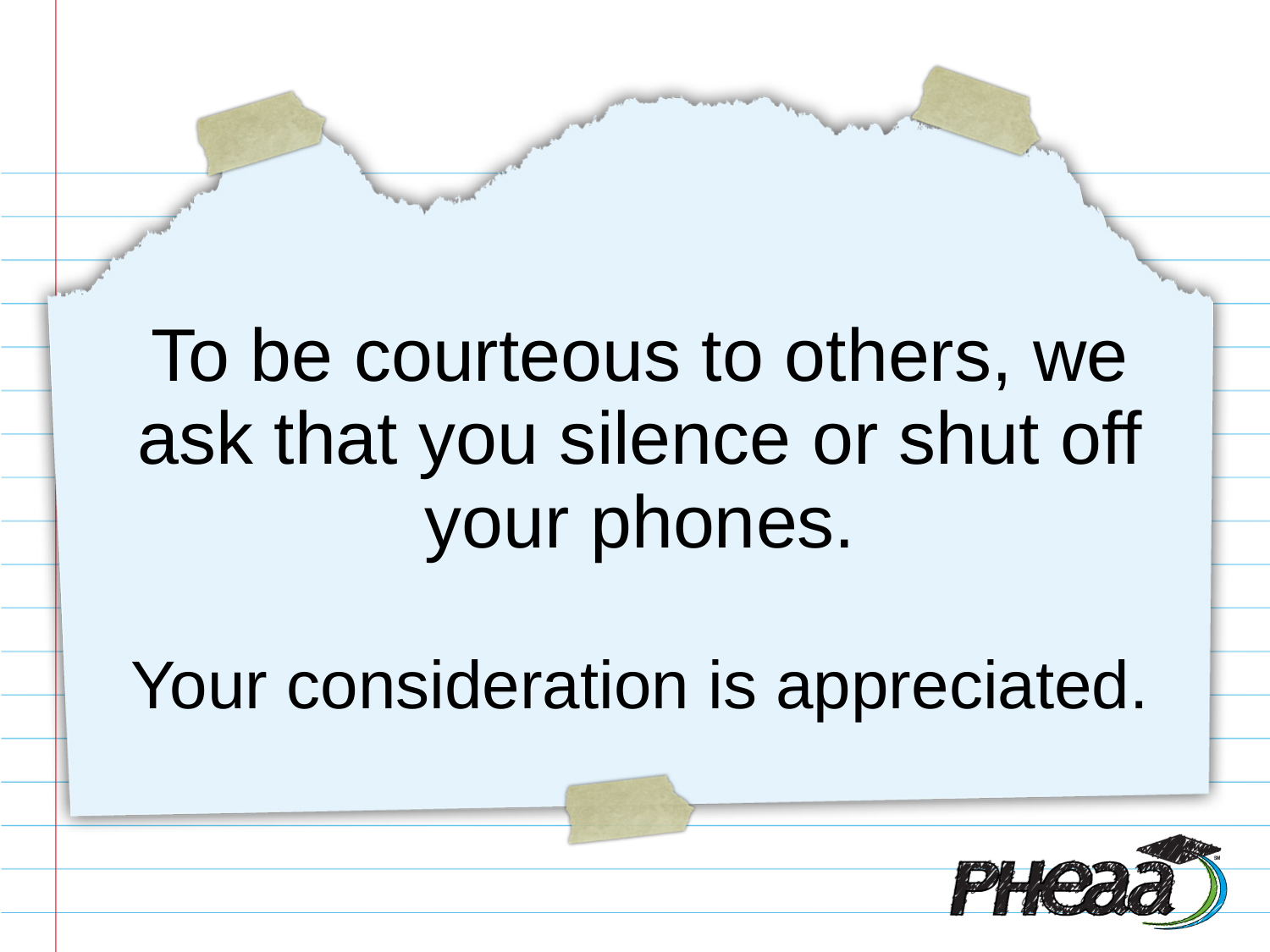

# To be courteous to others, we ask that you silence or shut off your phones. Your consideration is appreciated.